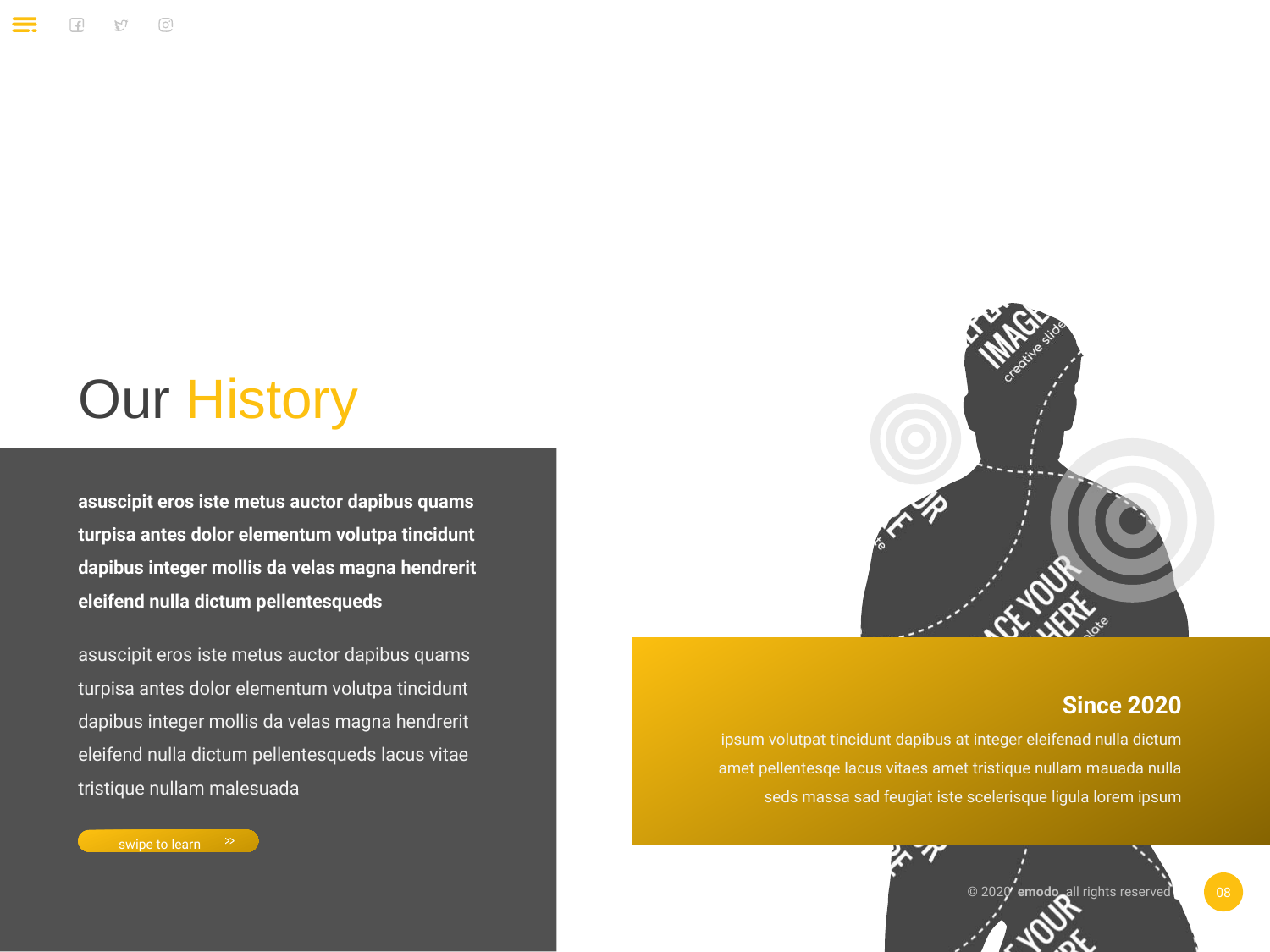

Our History

asuscipit eros iste metus auctor dapibus quams turpisa antes dolor elementum volutpa tincidunt dapibus integer mollis da velas magna hendrerit eleifend nulla dictum pellentesqueds
asuscipit eros iste metus auctor dapibus quams turpisa antes dolor elementum volutpa tincidunt dapibus integer mollis da velas magna hendrerit eleifend nulla dictum pellentesqueds lacus vitae tristique nullam malesuada

Since 2020
ipsum volutpat tincidunt dapibus at integer eleifenad nulla dictum amet pellentesqe lacus vitaes amet tristique nullam mauada nulla seds massa sad feugiat iste scelerisque ligula lorem ipsum
swipe to learn

© 2020  emodo  all rights reserved
08